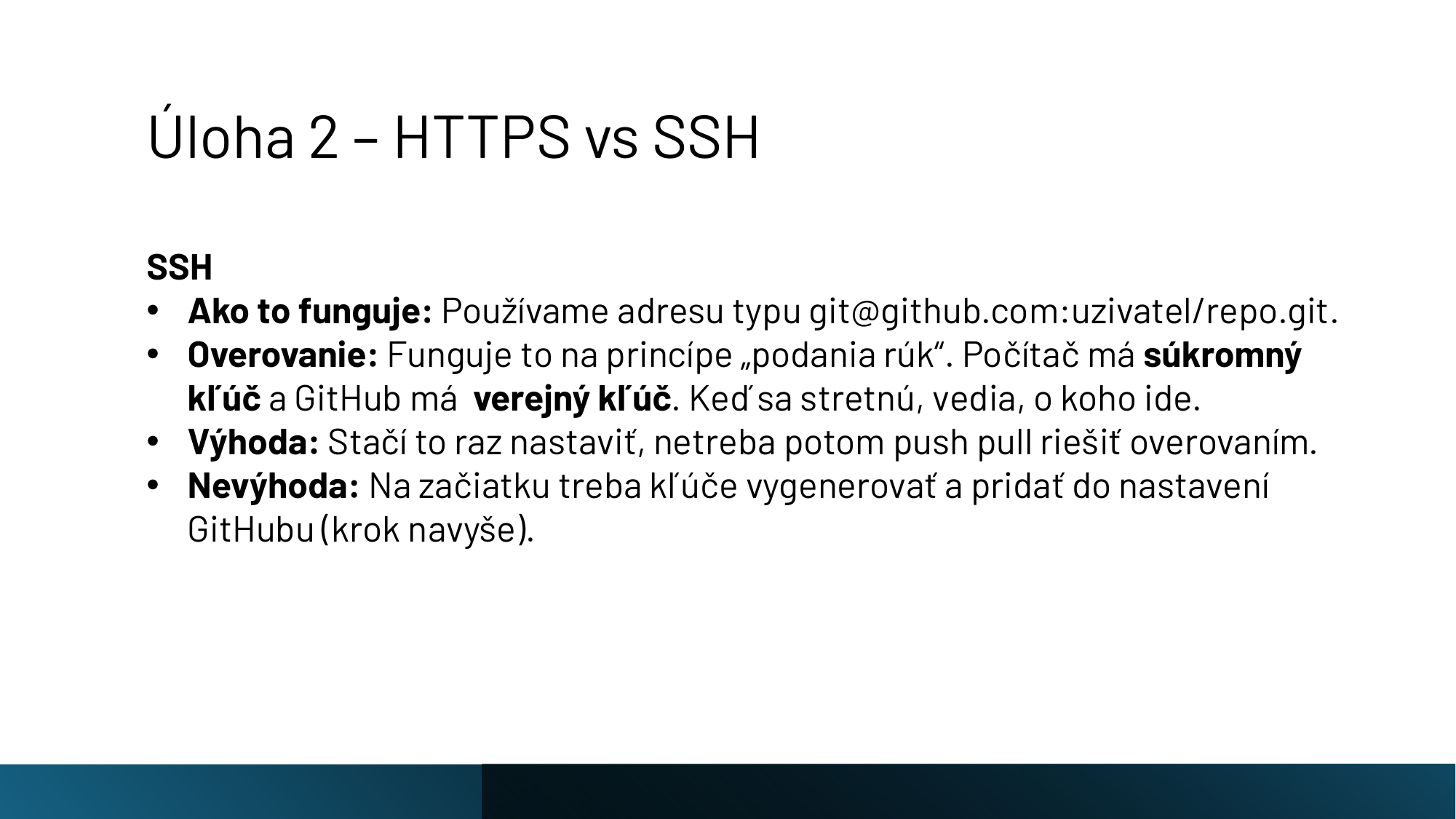

# Úloha 2 – HTTPS vs SSH
SSH
Ako to funguje: Používame adresu typu git@github.com:uzivatel/repo.git.
Overovanie: Funguje to na princípe „podania rúk“. Počítač má súkromný kľúč a GitHub má  verejný kľúč. Keď sa stretnú, vedia, o koho ide.
Výhoda: Stačí to raz nastaviť, netreba potom push pull riešiť overovaním.
Nevýhoda: Na začiatku treba kľúče vygenerovať a pridať do nastavení GitHubu (krok navyše).